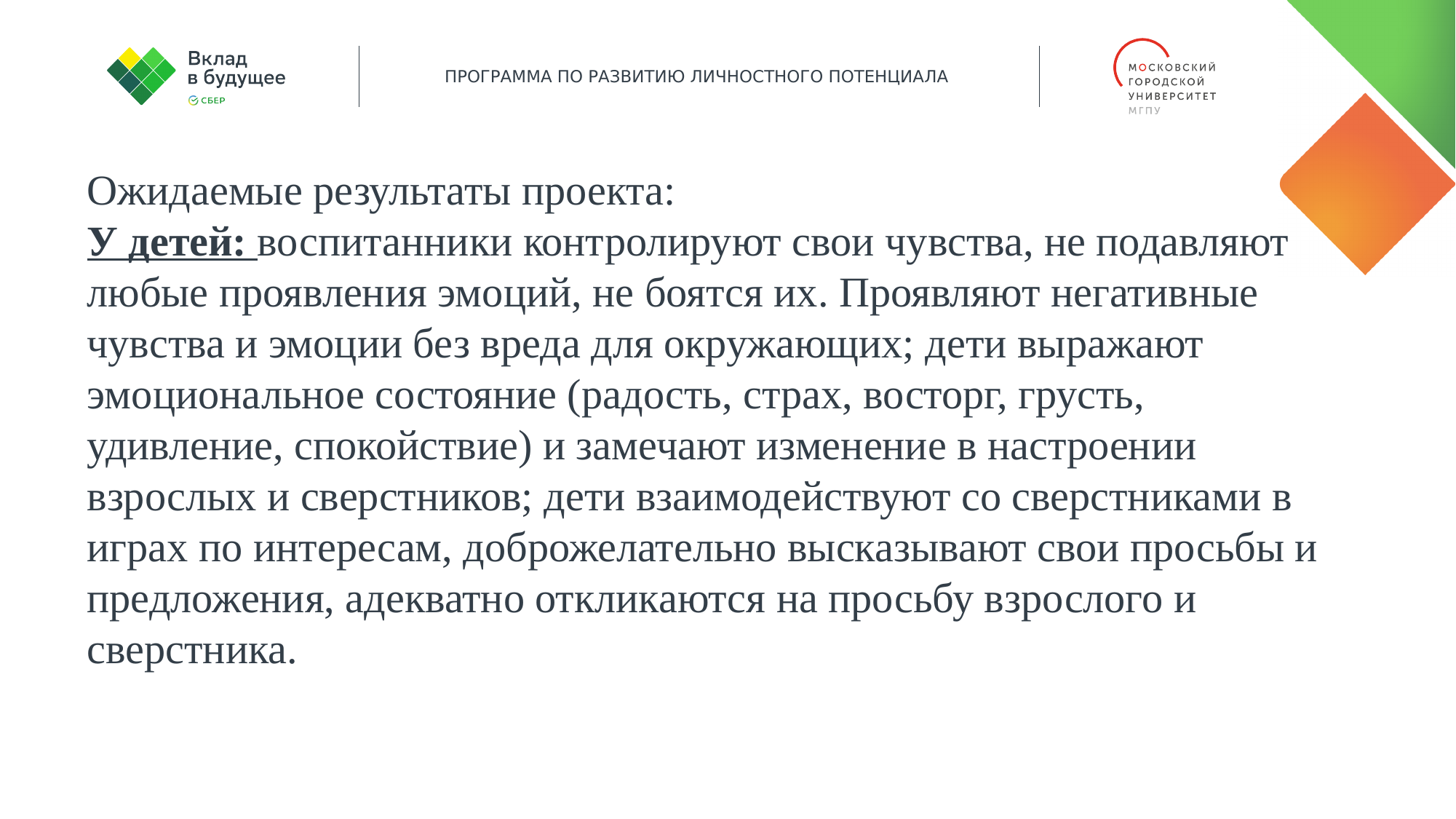

Ожидаемые результаты проекта:
У детей: воспитанники контролируют свои чувства, не подавляют любые проявления эмоций, не боятся их. Проявляют негативные чувства и эмоции без вреда для окружающих; дети выражают эмоциональное состояние (радость, страх, восторг, грусть, удивление, спокойствие) и замечают изменение в настроении взрослых и сверстников; дети взаимодействуют со сверстниками в играх по интересам, доброжелательно высказывают свои просьбы и предложения, адекватно откликаются на просьбу взрослого и сверстника.